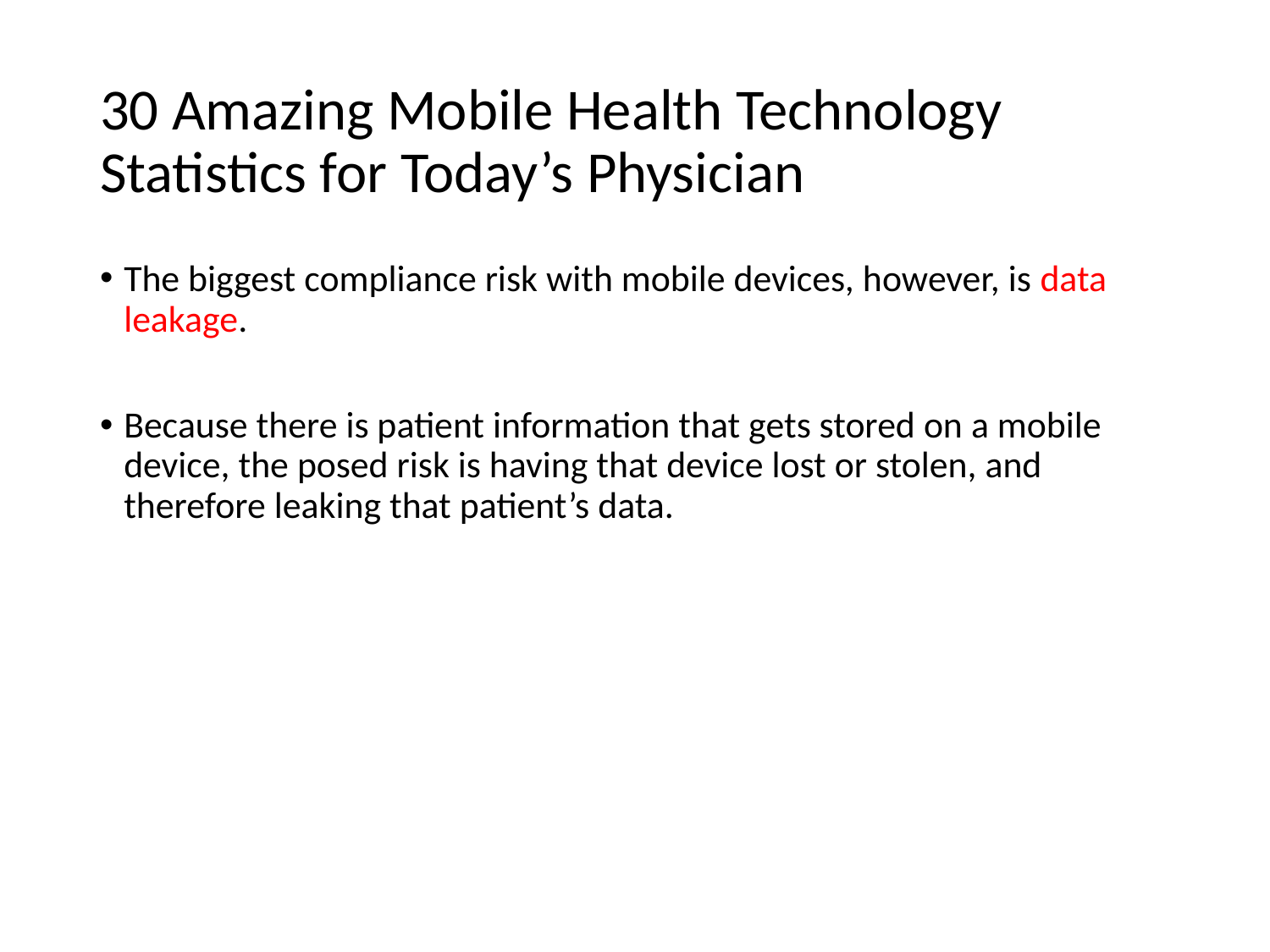

# 30 Amazing Mobile Health Technology Statistics for Today’s Physician
The biggest compliance risk with mobile devices, however, is data leakage.

Because there is patient information that gets stored on a mobile device, the posed risk is having that device lost or stolen, and therefore leaking that patient’s data.